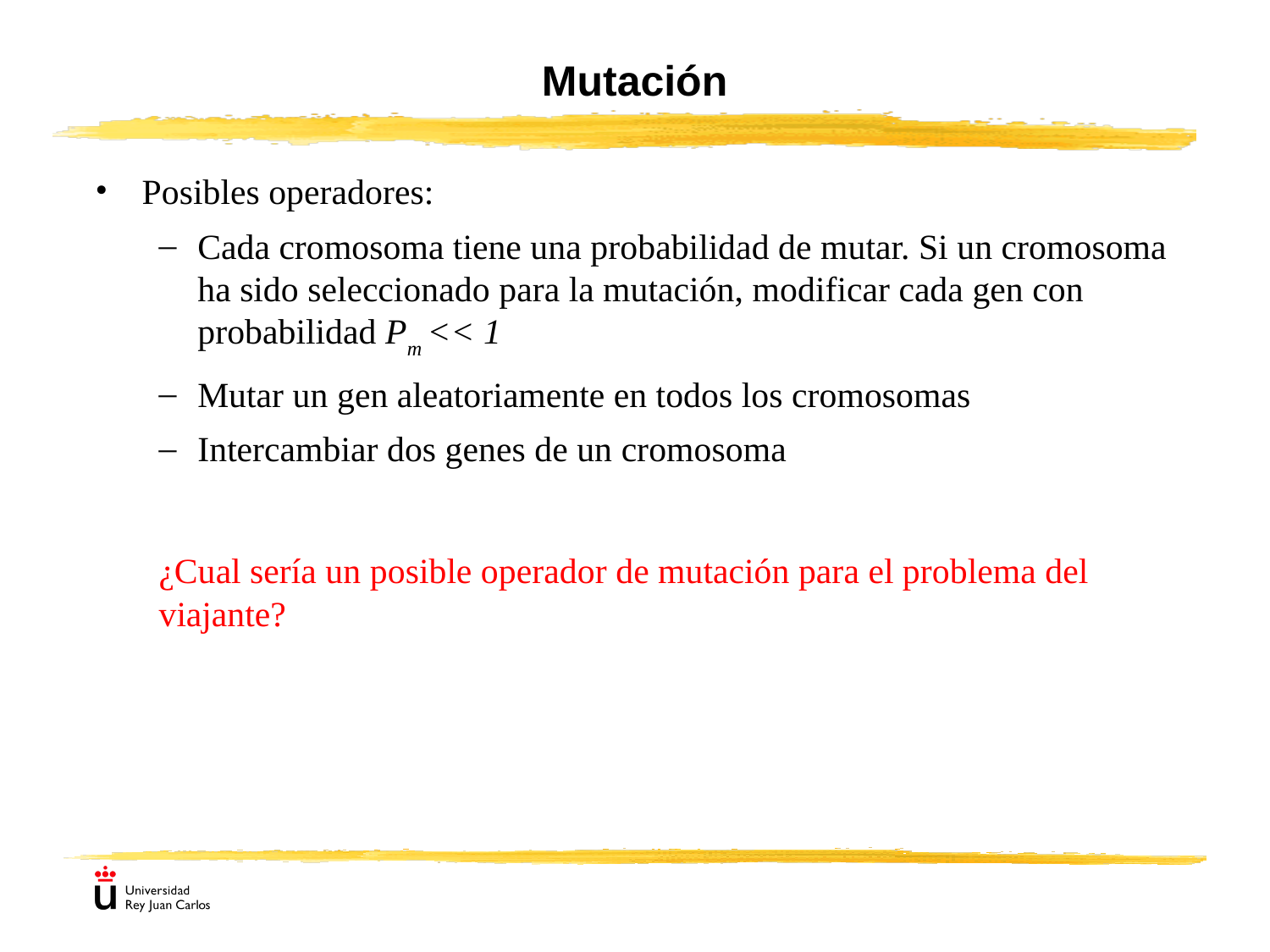

# Mutación
Posibles operadores:
Cada cromosoma tiene una probabilidad de mutar. Si un cromosoma ha sido seleccionado para la mutación, modificar cada gen con probabilidad Pm << 1
Mutar un gen aleatoriamente en todos los cromosomas
Intercambiar dos genes de un cromosoma

¿Cual sería un posible operador de mutación para el problema del viajante?